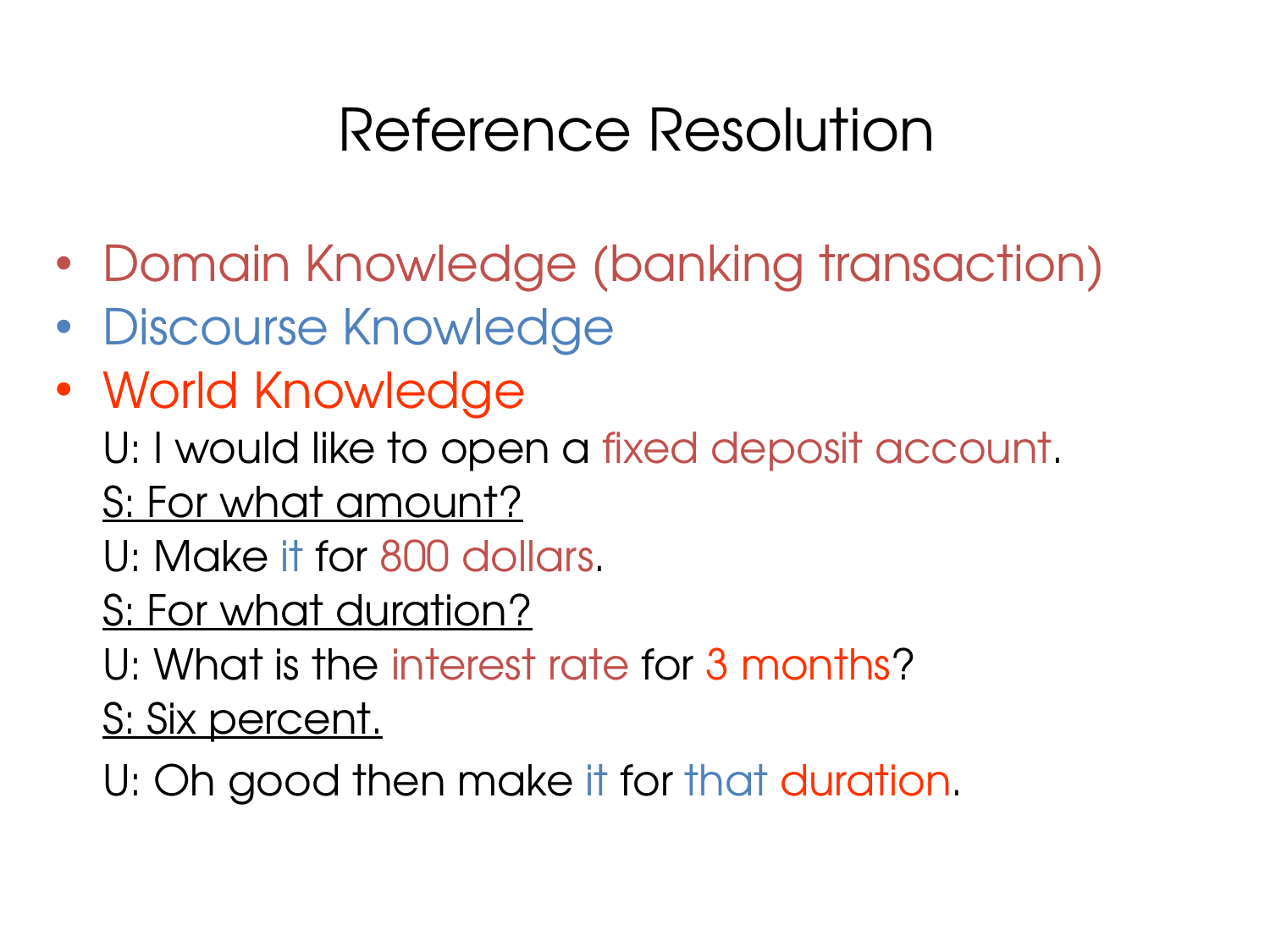

# Reference Resolution
Domain Knowledge (banking transaction)
Discourse Knowledge
World Knowledge
	U: I would like to open a fixed deposit account.
	S: For what amount?
	U: Make it for 800 dollars.
	S: For what duration?
	U: What is the interest rate for 3 months?
	S: Six percent.
	U: Oh good then make it for that duration.